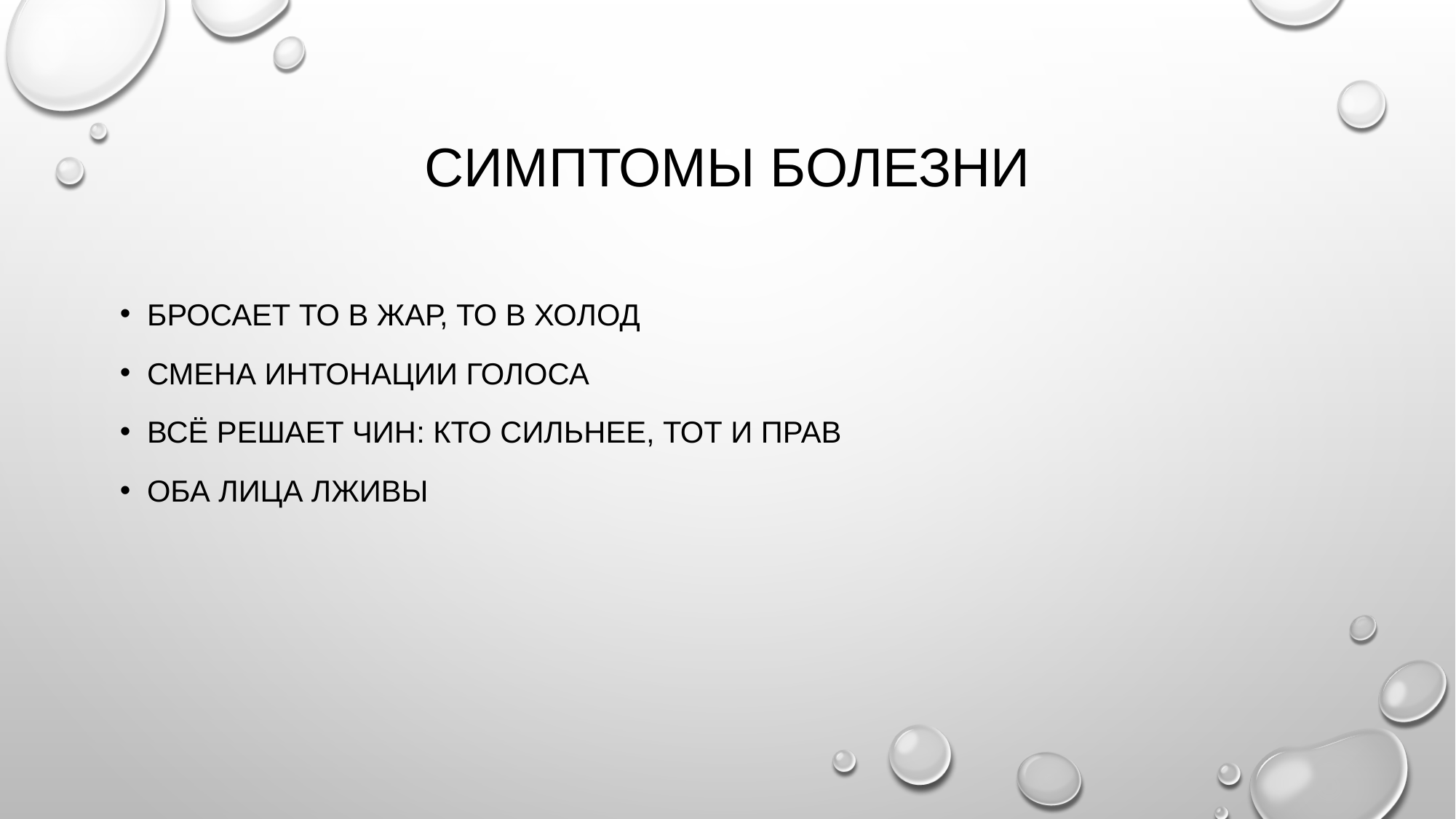

Симптомы болезни
Бросает то в жар, то в холод
Смена интонации голоса
Всё решает чин: кто сильнее, тот и прав
Оба лица лживы